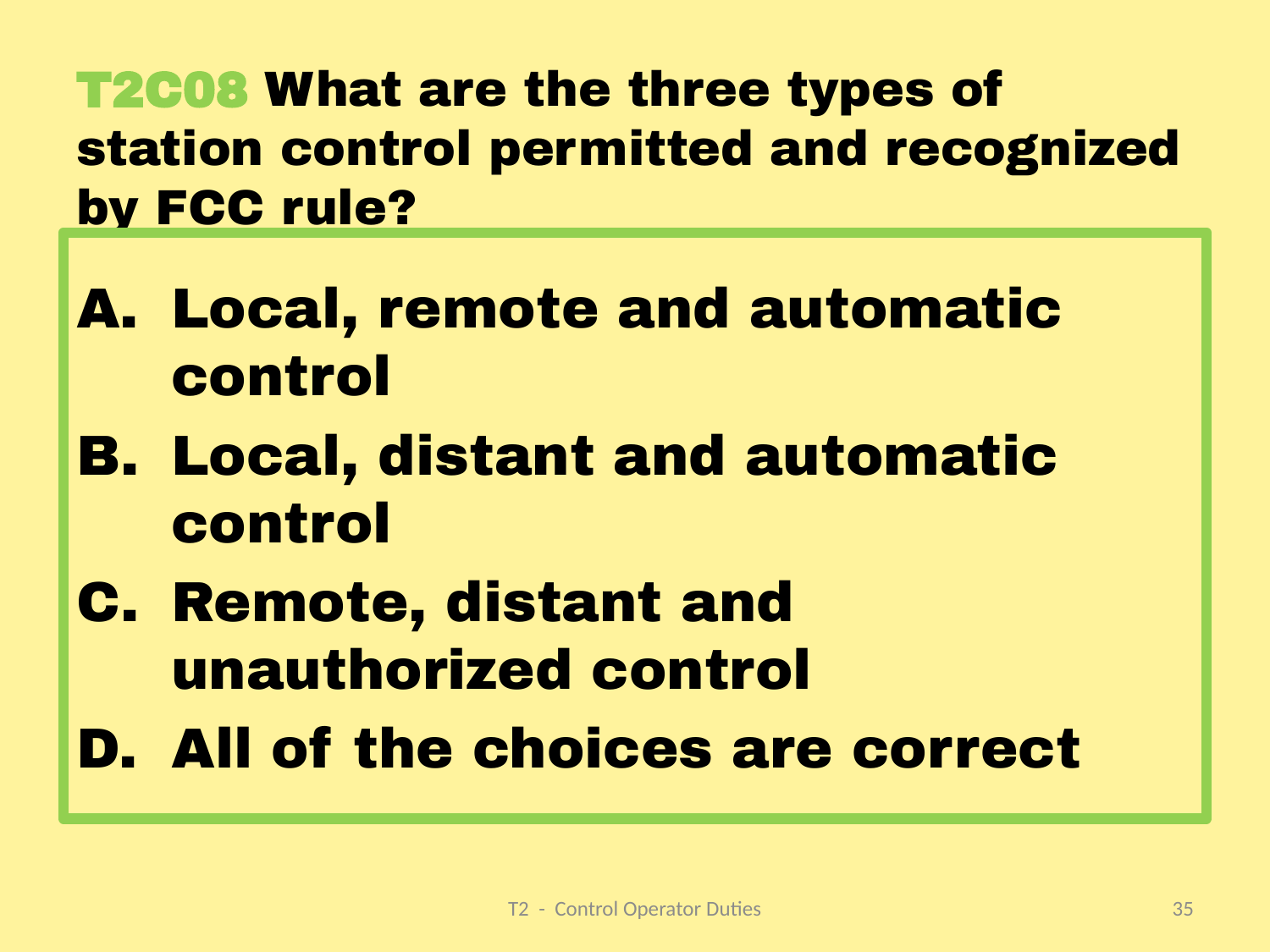

# T2C08 What are the three types of station control permitted and recognized by FCC rule?

Local, remote and automatic control
Local, distant and automatic control
Remote, distant and unauthorized control
All of the choices are correct

T2  -  Control Operator Duties
35